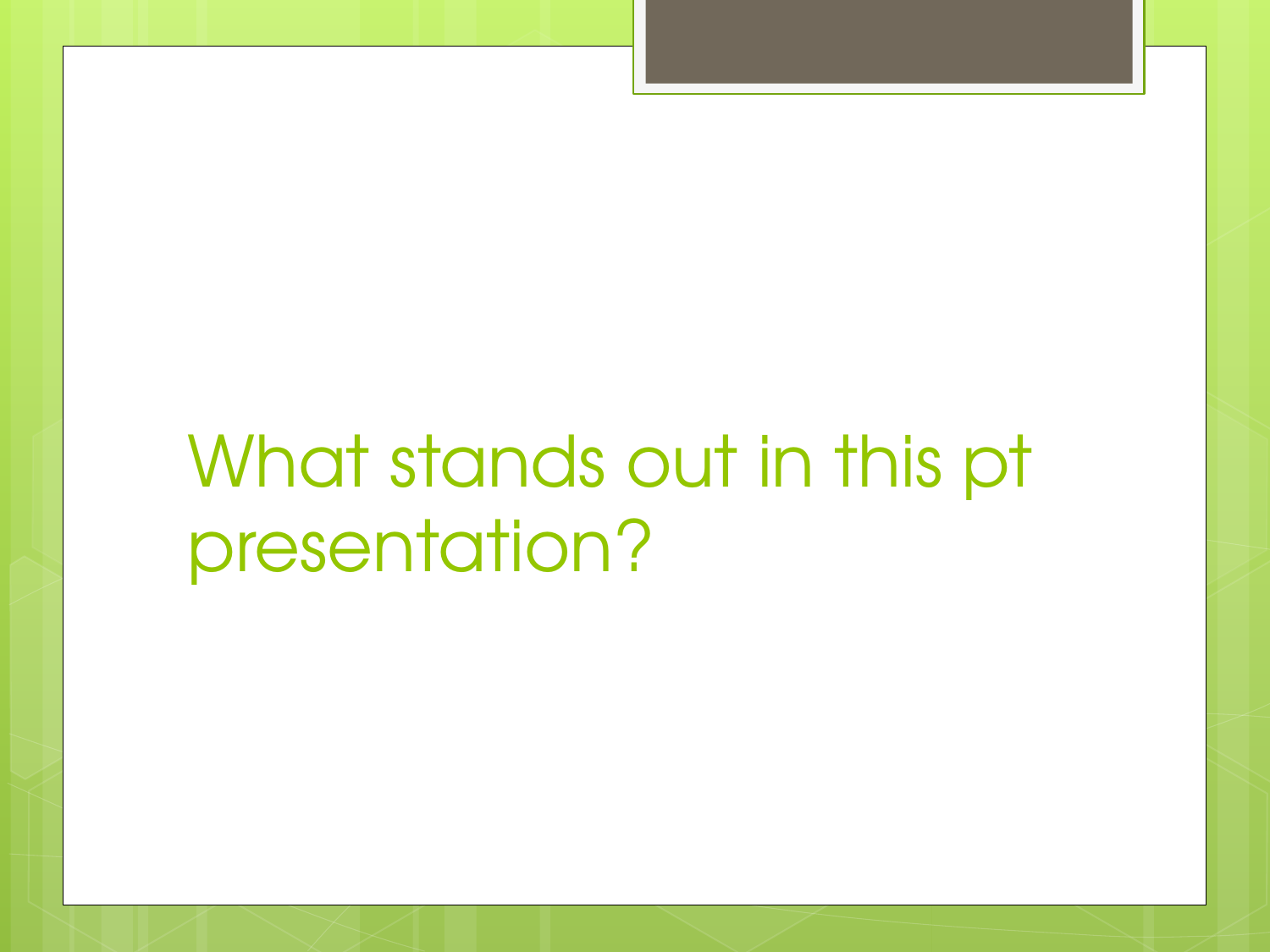

# What stands out in this pt presentation?